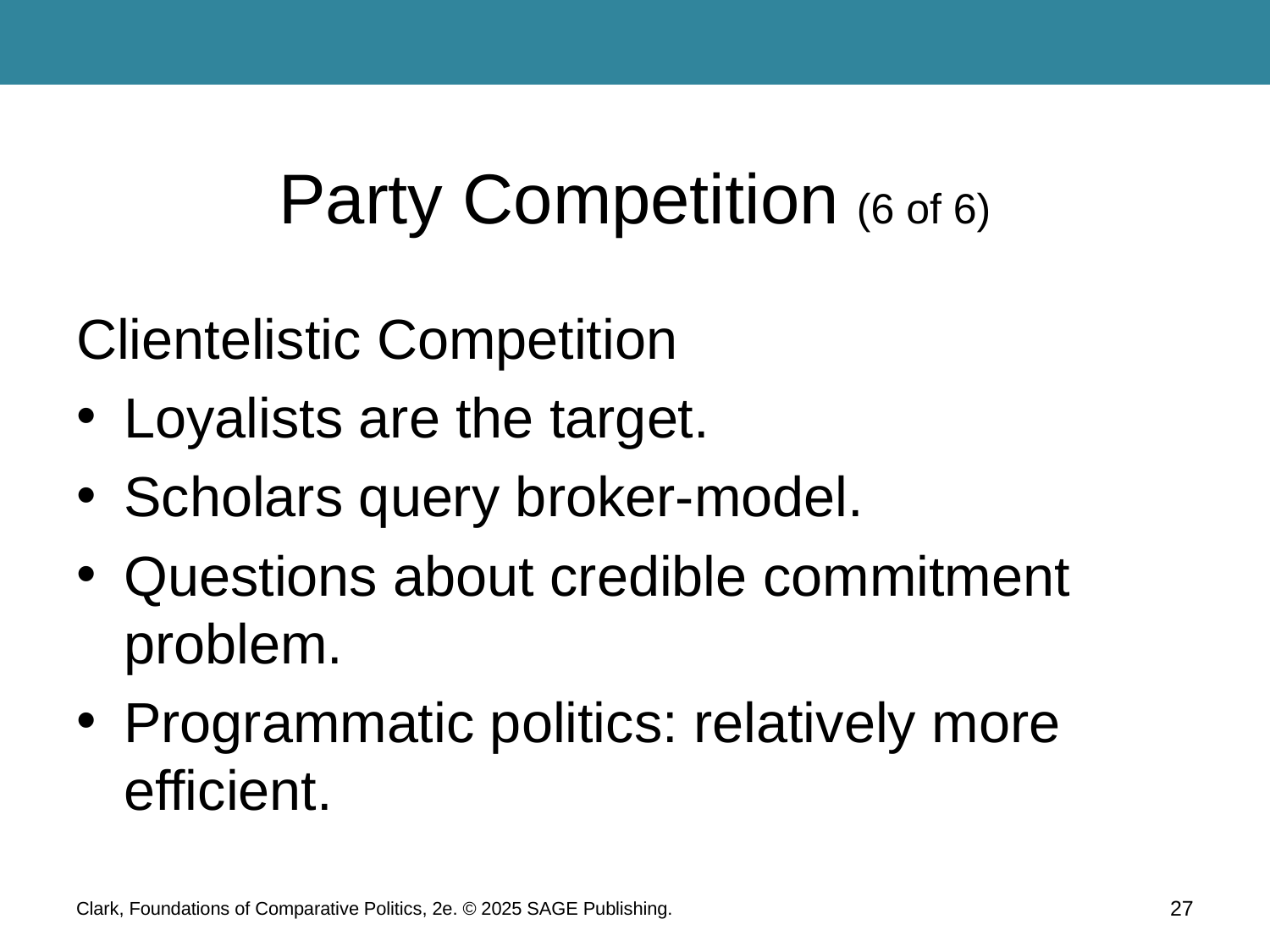

# Party Competition (6 of 6)
Clientelistic Competition
Loyalists are the target.
Scholars query broker-model.
Questions about credible commitment problem.
Programmatic politics: relatively more efficient.
Clark, Foundations of Comparative Politics, 2e. © 2025 SAGE Publishing.
27